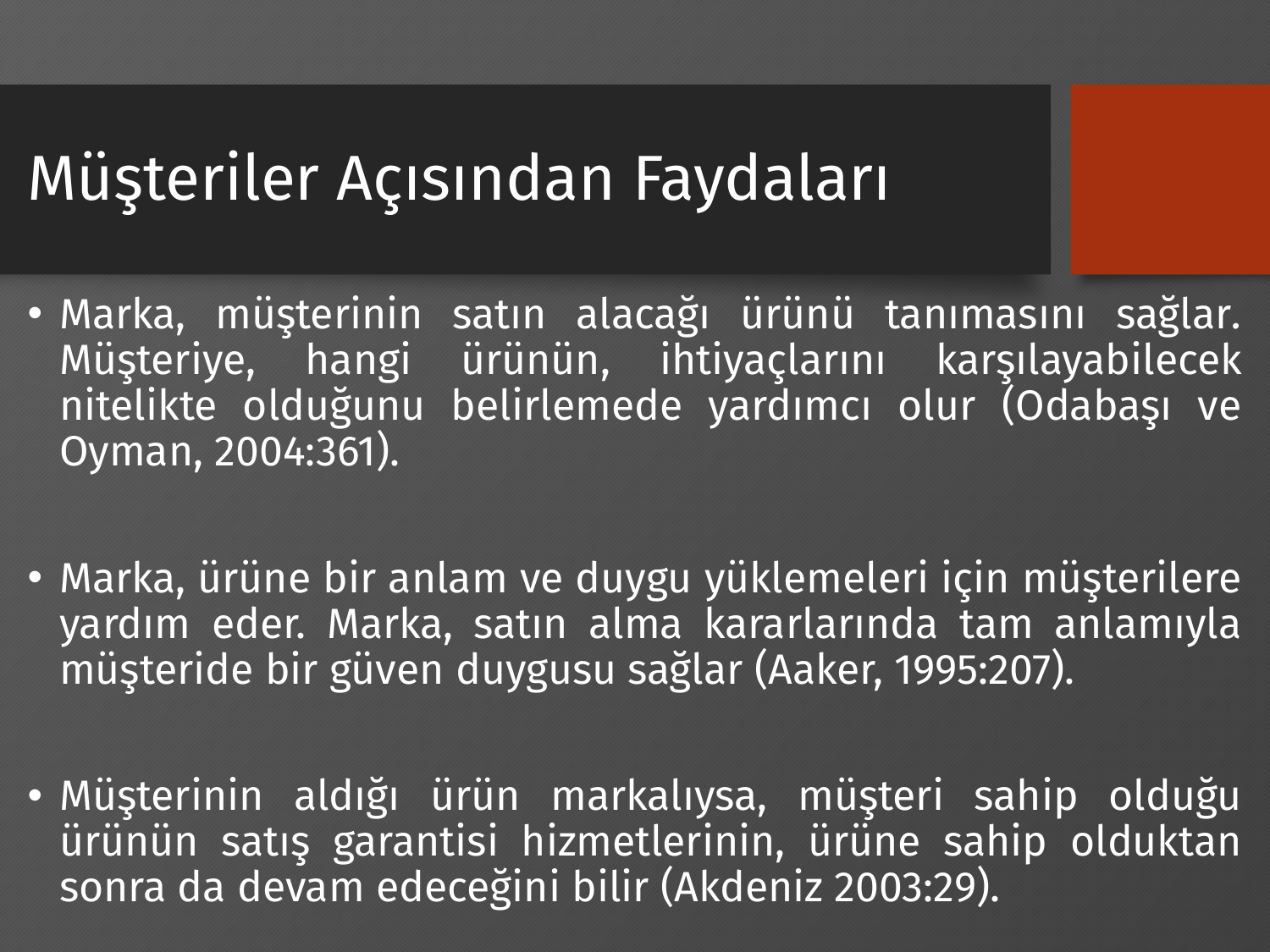

# Müşteriler Açısından Faydaları
Marka, müşterinin satın alacağı ürünü tanımasını sağlar. Müşteriye, hangi ürünün, ihtiyaçlarını karşılayabilecek nitelikte olduğunu belirlemede yardımcı olur (Odabaşı ve Oyman, 2004:361).

Marka, ürüne bir anlam ve duygu yüklemeleri için müşterilere yardım eder. Marka, satın alma kararlarında tam anlamıyla müşteride bir güven duygusu sağlar (Aaker, 1995:207).

Müşterinin aldığı ürün markalıysa, müşteri sahip olduğu ürünün satış garantisi hizmetlerinin, ürüne sahip olduktan sonra da devam edeceğini bilir (Akdeniz 2003:29).